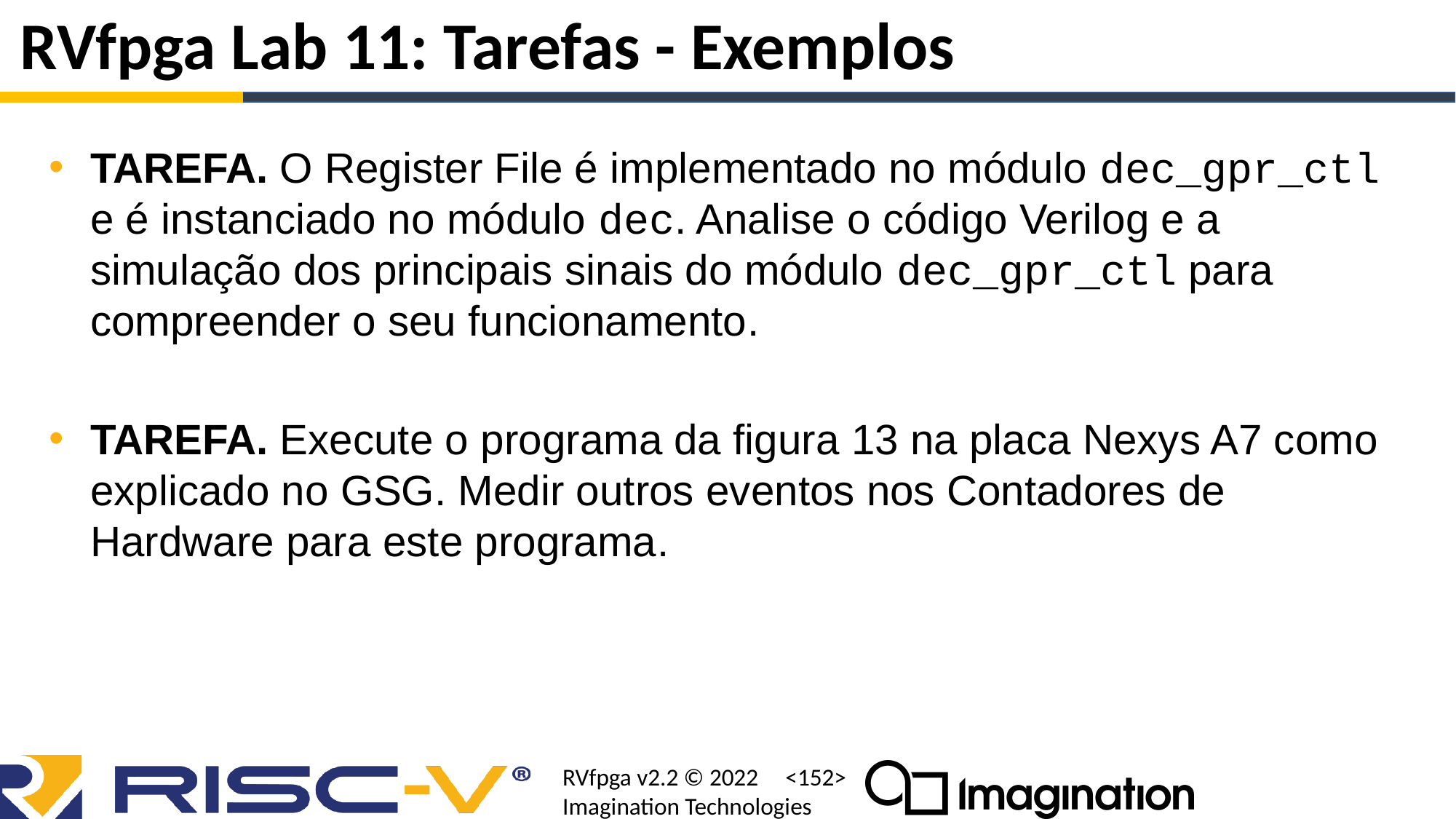

# RVfpga Lab 11: Tarefas - Exemplos
TAREFA. O Register File é implementado no módulo dec_gpr_ctl e é instanciado no módulo dec. Analise o código Verilog e a simulação dos principais sinais do módulo dec_gpr_ctl para compreender o seu funcionamento.

TAREFA. Execute o programa da figura 13 na placa Nexys A7 como explicado no GSG. Medir outros eventos nos Contadores de Hardware para este programa.